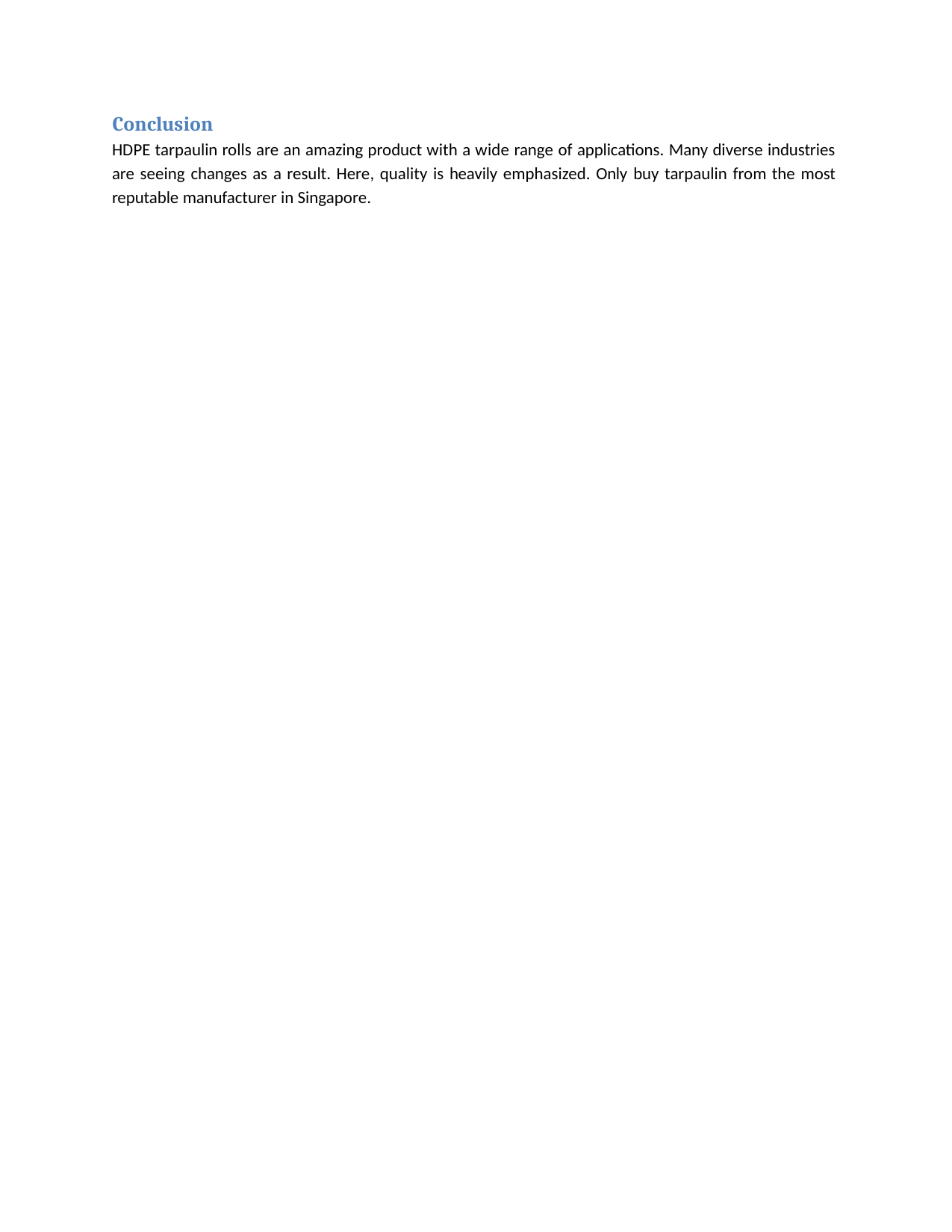

Conclusion
HDPE tarpaulin rolls are an amazing product with a wide range of applications. Many diverse industries  are seeing changes as a result. Here, quality is heavily emphasized. Only buy tarpaulin from the most
reputable manufacturer in Singapore.